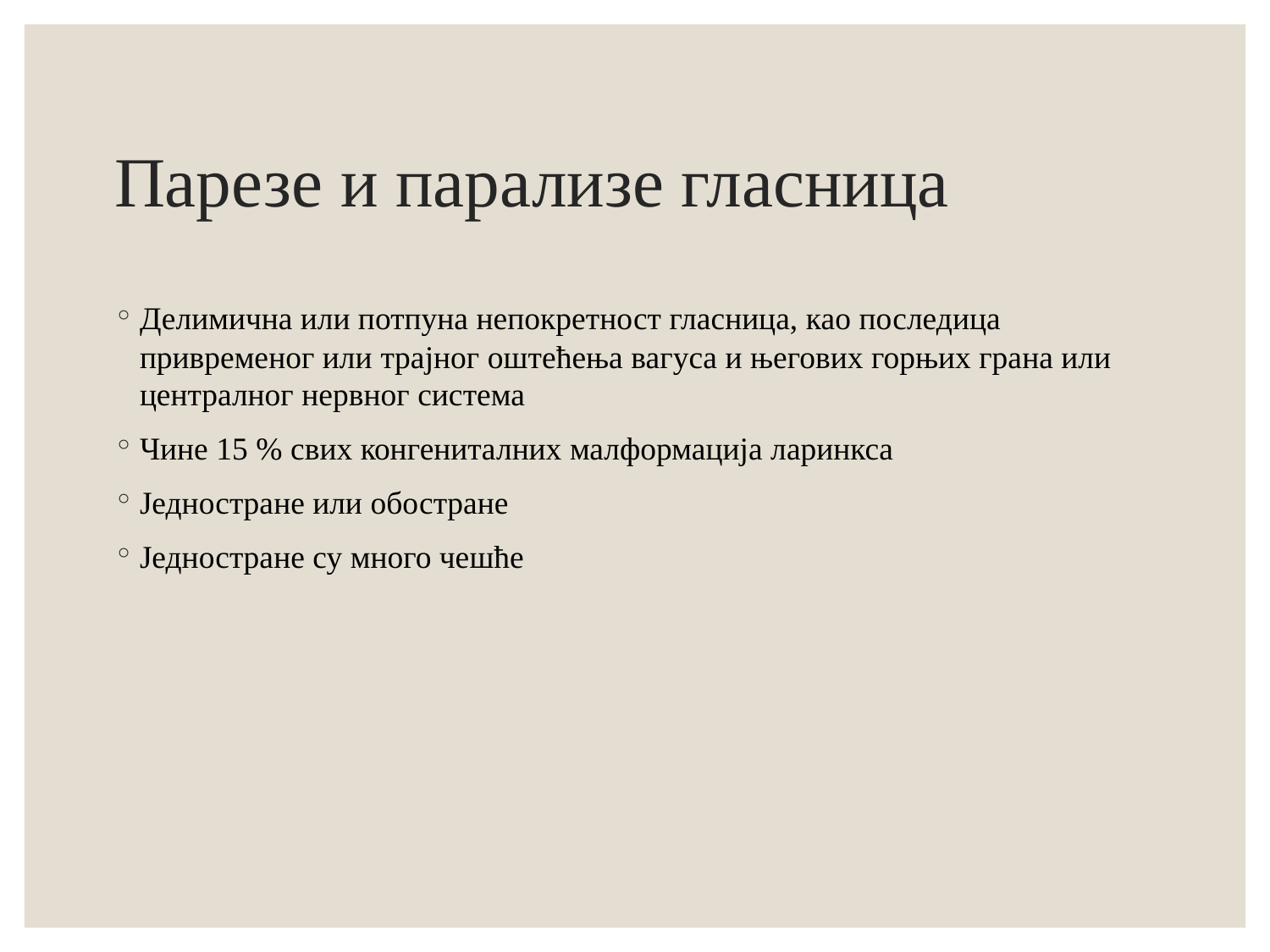

# Парезе и парализе гласница
Делимична или потпуна непокретност гласница, као последица привременог или трајног оштећења вагуса и његових горњих грана или централног нервног система
Чине 15 % свих конгениталних малформација ларинкса
Једностране или обостране
Једностране су много чешће